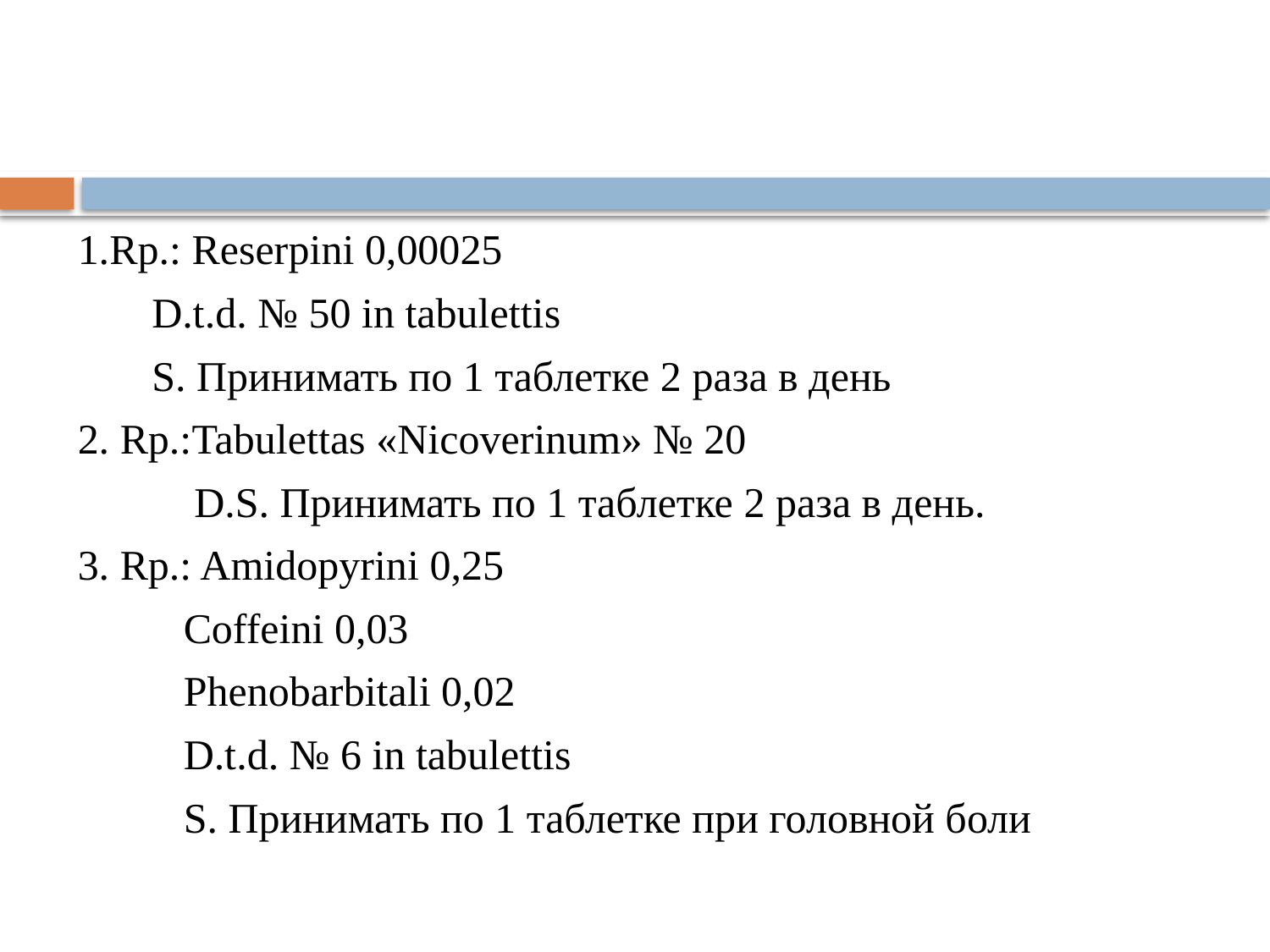

1.Rp.: Reserpini 0,00025
       D.t.d. № 50 in tabulettis
       S. Принимать по 1 таблетке 2 раза в день
2. Rp.:Tabulettas «Nicoverinum» № 20
           D.S. Принимать по 1 таблетке 2 раза в день.
3. Rp.: Amidopyrini 0,25
          Coffeini 0,03
          Phenobarbitali 0,02
          D.t.d. № 6 in tabulettis
          S. Принимать по 1 таблетке при головной боли